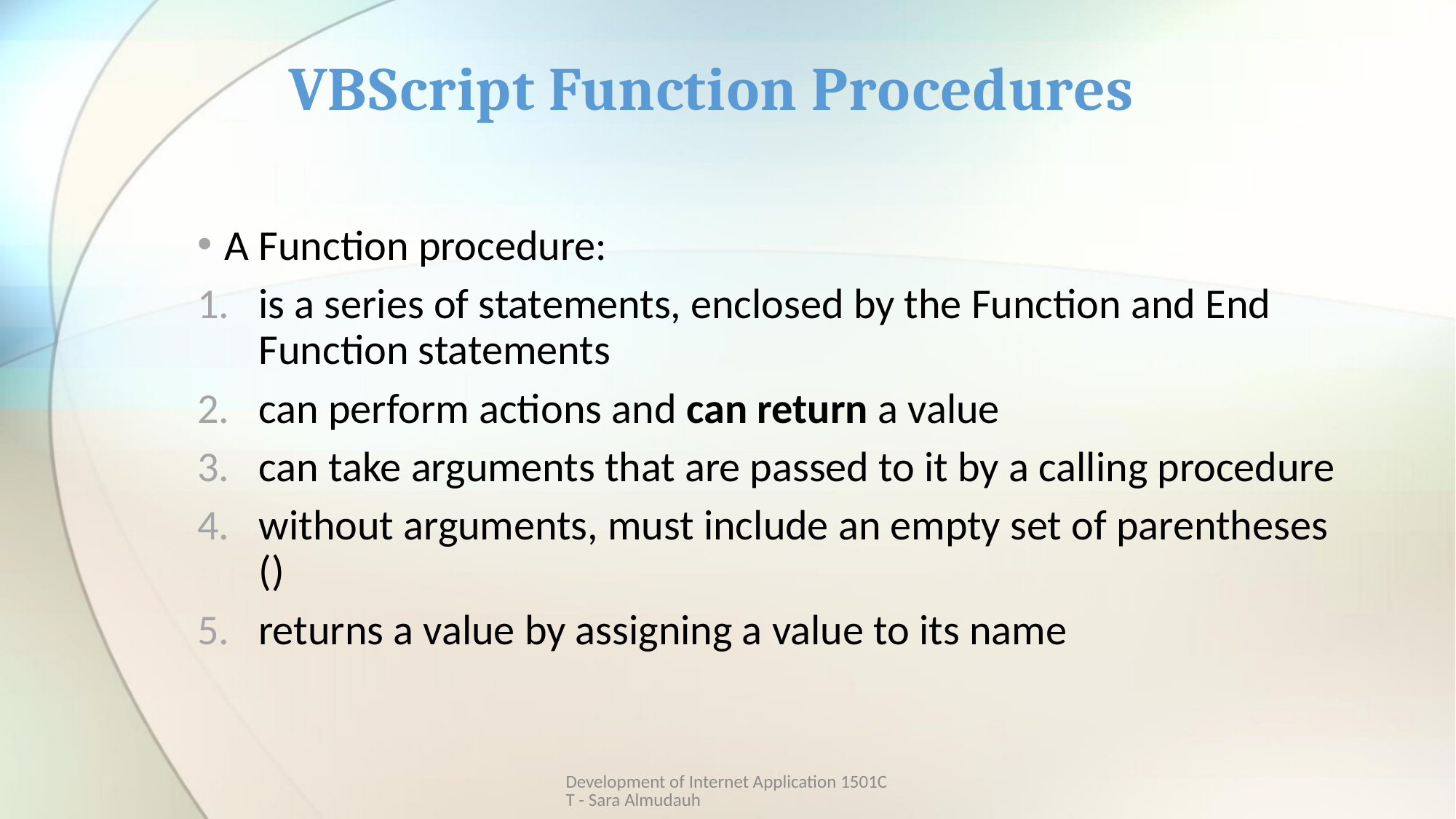

# VBScript Function Procedures
A Function procedure:
is a series of statements, enclosed by the Function and End Function statements
can perform actions and can return a value
can take arguments that are passed to it by a calling procedure
without arguments, must include an empty set of parentheses ()
returns a value by assigning a value to its name

Development of Internet Application 1501CT - Sara Almudauh